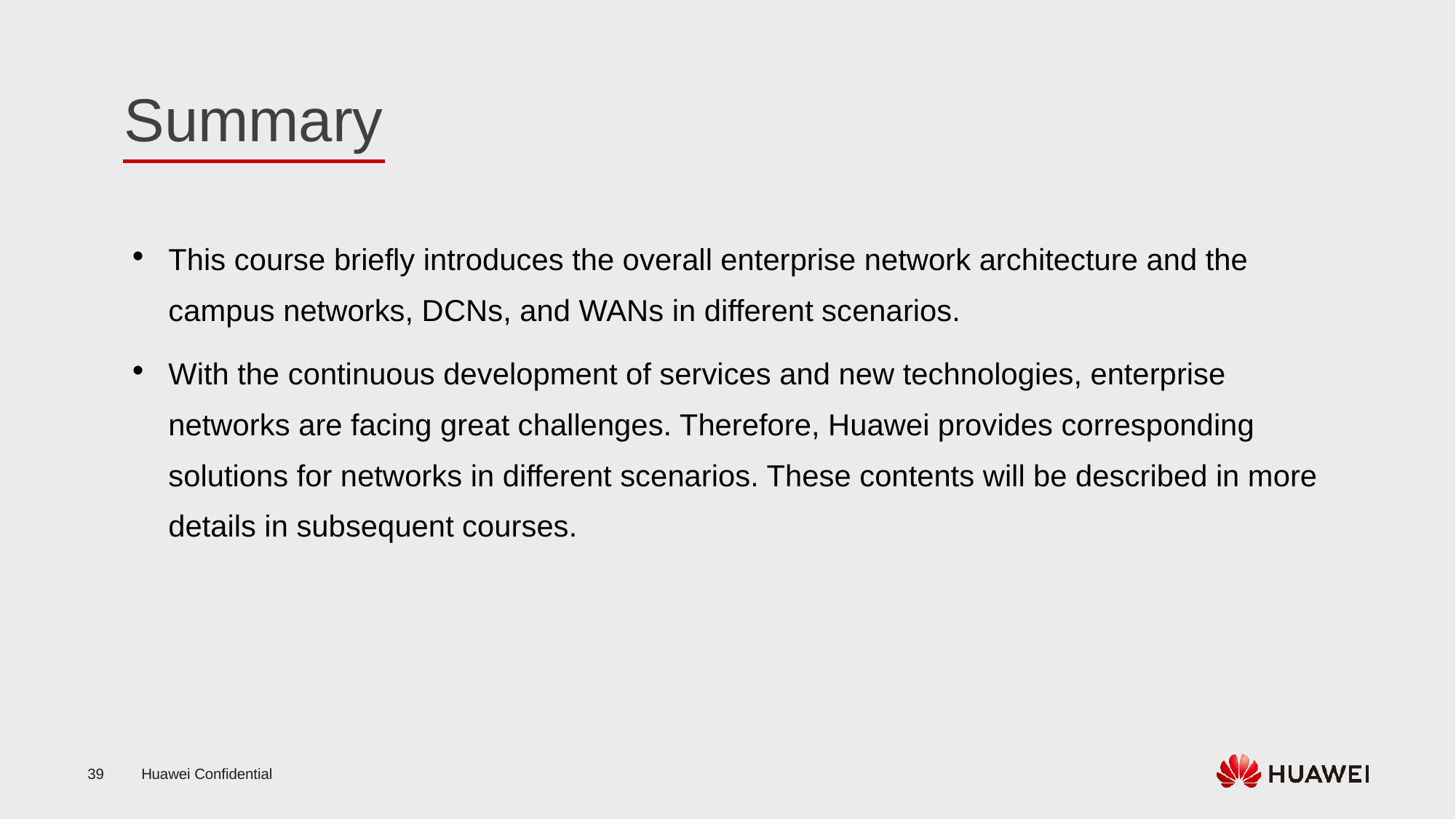

This course briefly introduces the overall enterprise network architecture and the campus networks, DCNs, and WANs in different scenarios.
With the continuous development of services and new technologies, enterprise networks are facing great challenges. Therefore, Huawei provides corresponding solutions for networks in different scenarios. These contents will be described in more details in subsequent courses.